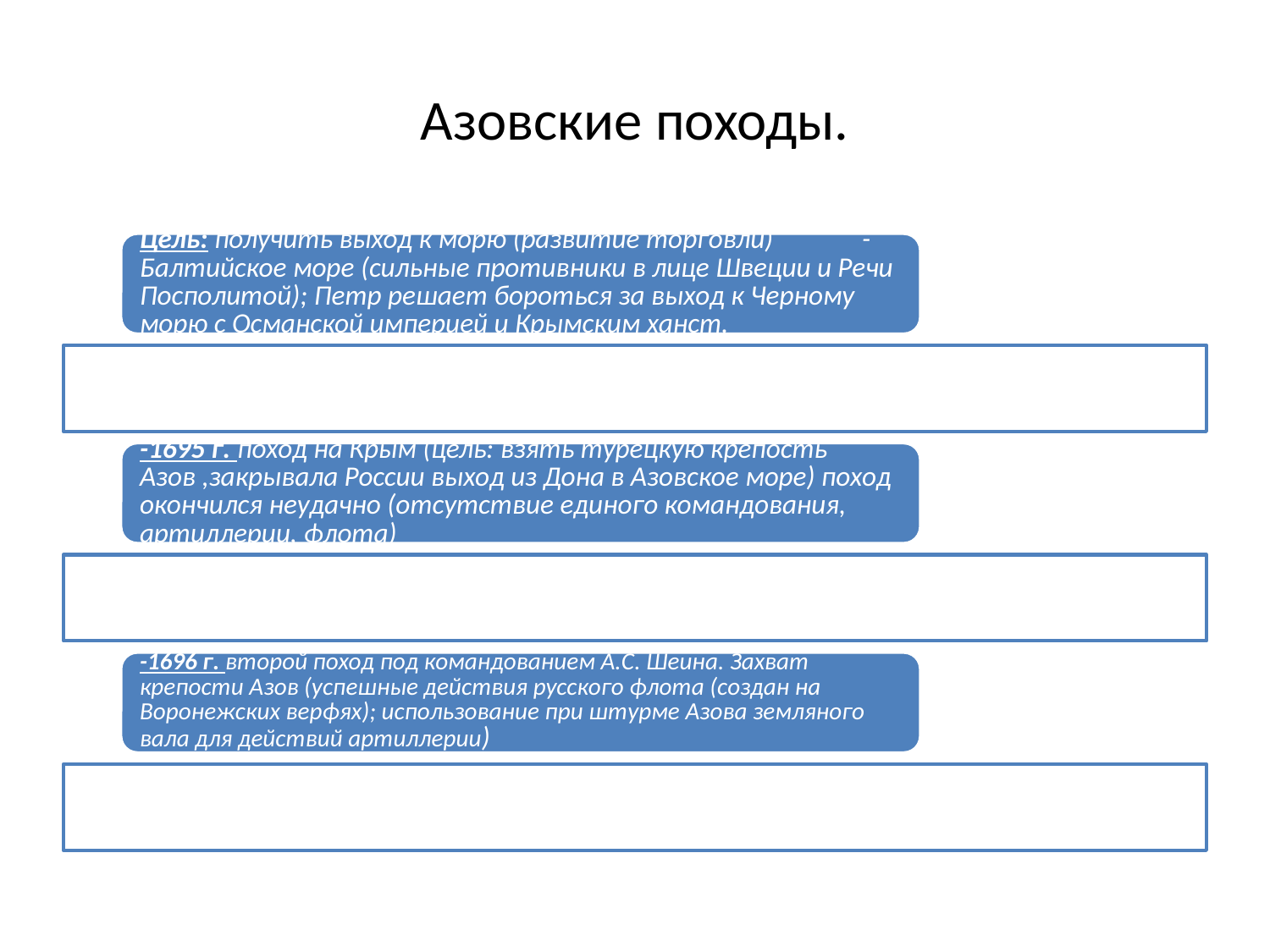

# Азовские походы.
Цель: получить выход к морю (развитие торговли)              -Балтийское море (сильные противники в лице Швеции и Речи Посполитой); Петр решает бороться за выход к Черному морю с Османской империей и Крымским ханст.
-1695 г. поход на Крым (цель: взять турецкую крепость Азов ,закрывала России выход из Дона в Азовское море) поход окончился неудачно (отсутствие единого командования, артиллерии, флота)
-1696 г. второй поход под командованием А.С. Шеина. Захват крепости Азов (успешные действия русского флота (создан на Воронежских верфях); использование при штурме Азова земляного вала для действий артиллерии)